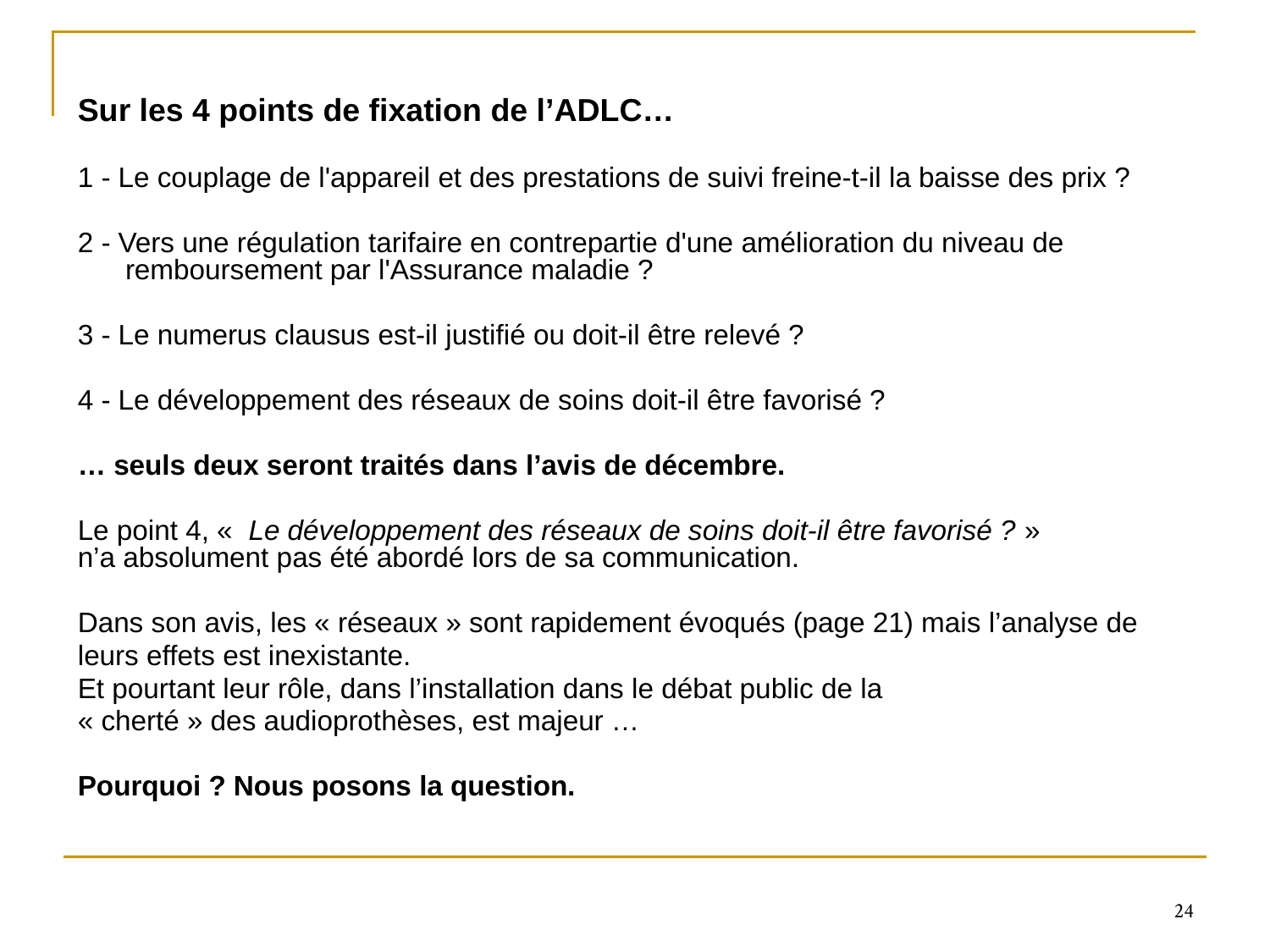

Sur les 4 points de fixation de l’ADLC…

1 - Le couplage de l'appareil et des prestations de suivi freine-t-il la baisse des prix ?

2 - Vers une régulation tarifaire en contrepartie d'une amélioration du niveau de remboursement par l'Assurance maladie ?

3 - Le numerus clausus est-il justifié ou doit-il être relevé ?

4 - Le développement des réseaux de soins doit-il être favorisé ?

… seuls deux seront traités dans l’avis de décembre.

Le point 4, «  Le développement des réseaux de soins doit-il être favorisé ? »
n’a absolument pas été abordé lors de sa communication.

Dans son avis, les « réseaux » sont rapidement évoqués (page 21) mais l’analyse de
leurs effets est inexistante.
Et pourtant leur rôle, dans l’installation dans le débat public de la
« cherté » des audioprothèses, est majeur …

Pourquoi ? Nous posons la question.
24